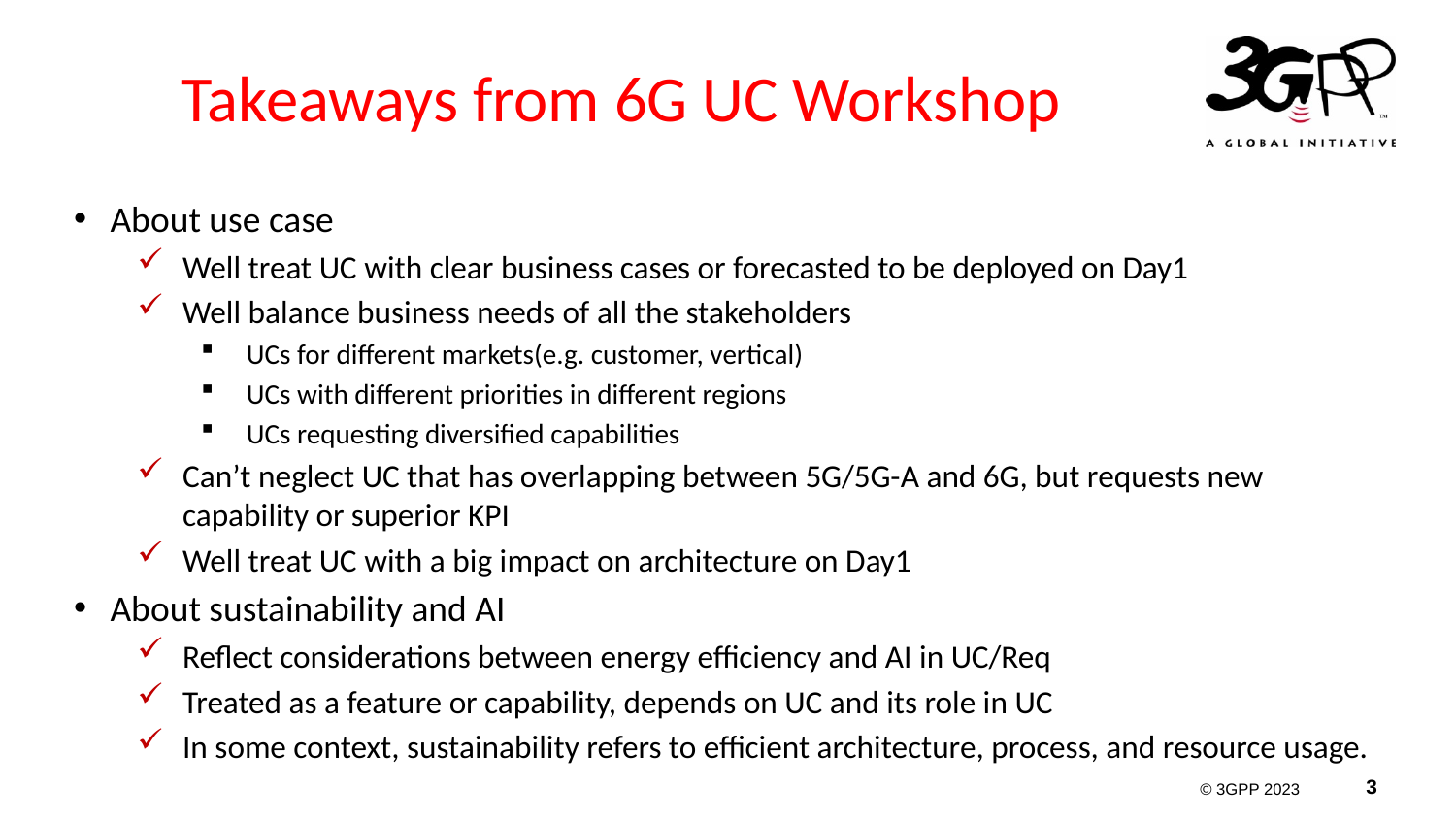

# Takeaways from 6G UC Workshop
About use case
Well treat UC with clear business cases or forecasted to be deployed on Day1
Well balance business needs of all the stakeholders
UCs for different markets(e.g. customer, vertical)
UCs with different priorities in different regions
UCs requesting diversified capabilities
Can’t neglect UC that has overlapping between 5G/5G-A and 6G, but requests new capability or superior KPI
Well treat UC with a big impact on architecture on Day1
About sustainability and AI
Reflect considerations between energy efficiency and AI in UC/Req
Treated as a feature or capability, depends on UC and its role in UC
In some context, sustainability refers to efficient architecture, process, and resource usage.